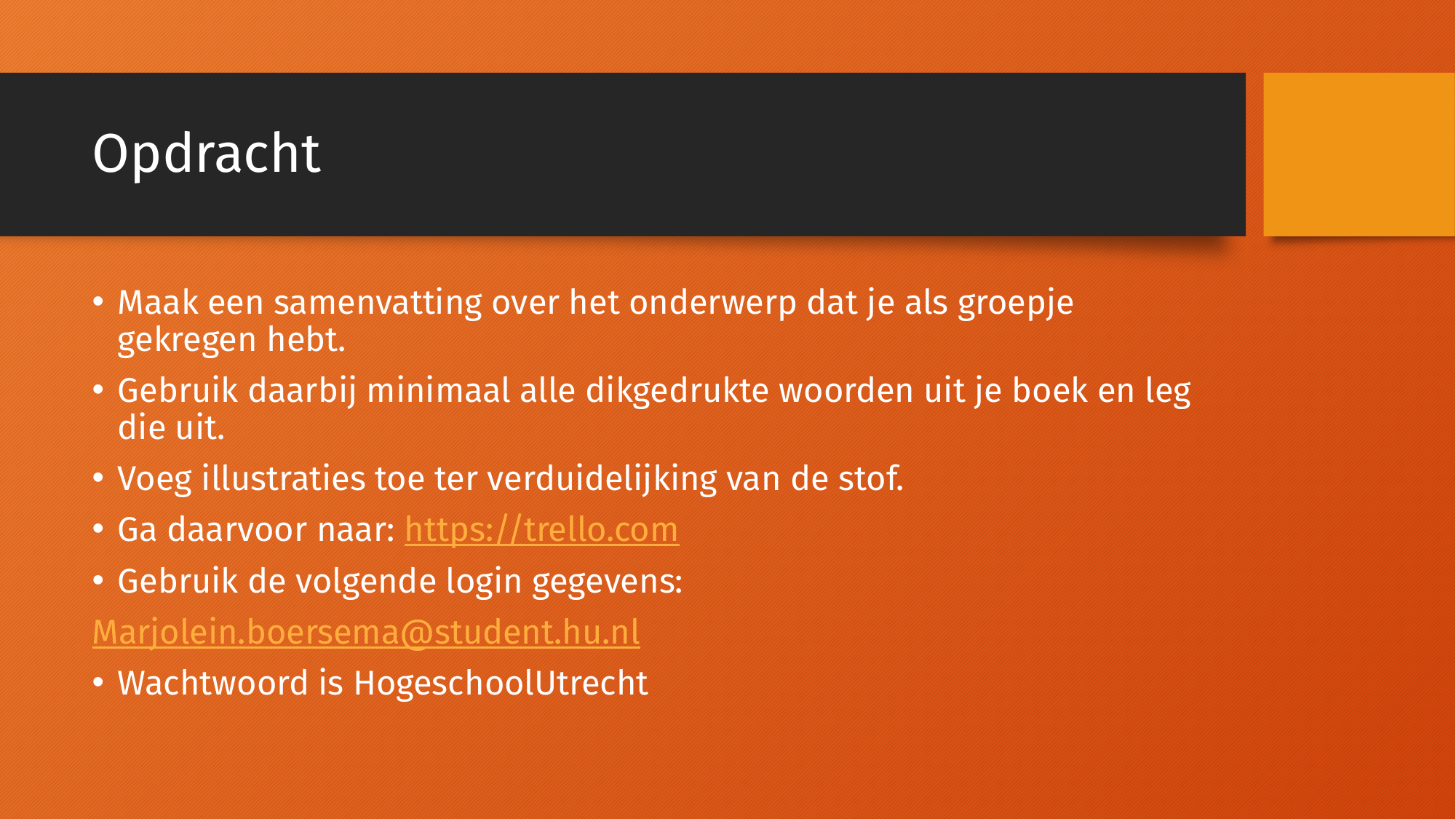

# Opdracht
Maak een samenvatting over het onderwerp dat je als groepje gekregen hebt.
Gebruik daarbij minimaal alle dikgedrukte woorden uit je boek en leg die uit.
Voeg illustraties toe ter verduidelijking van de stof.
Ga daarvoor naar: https://trello.com
Gebruik de volgende login gegevens:
Marjolein.boersema@student.hu.nl
Wachtwoord is HogeschoolUtrecht